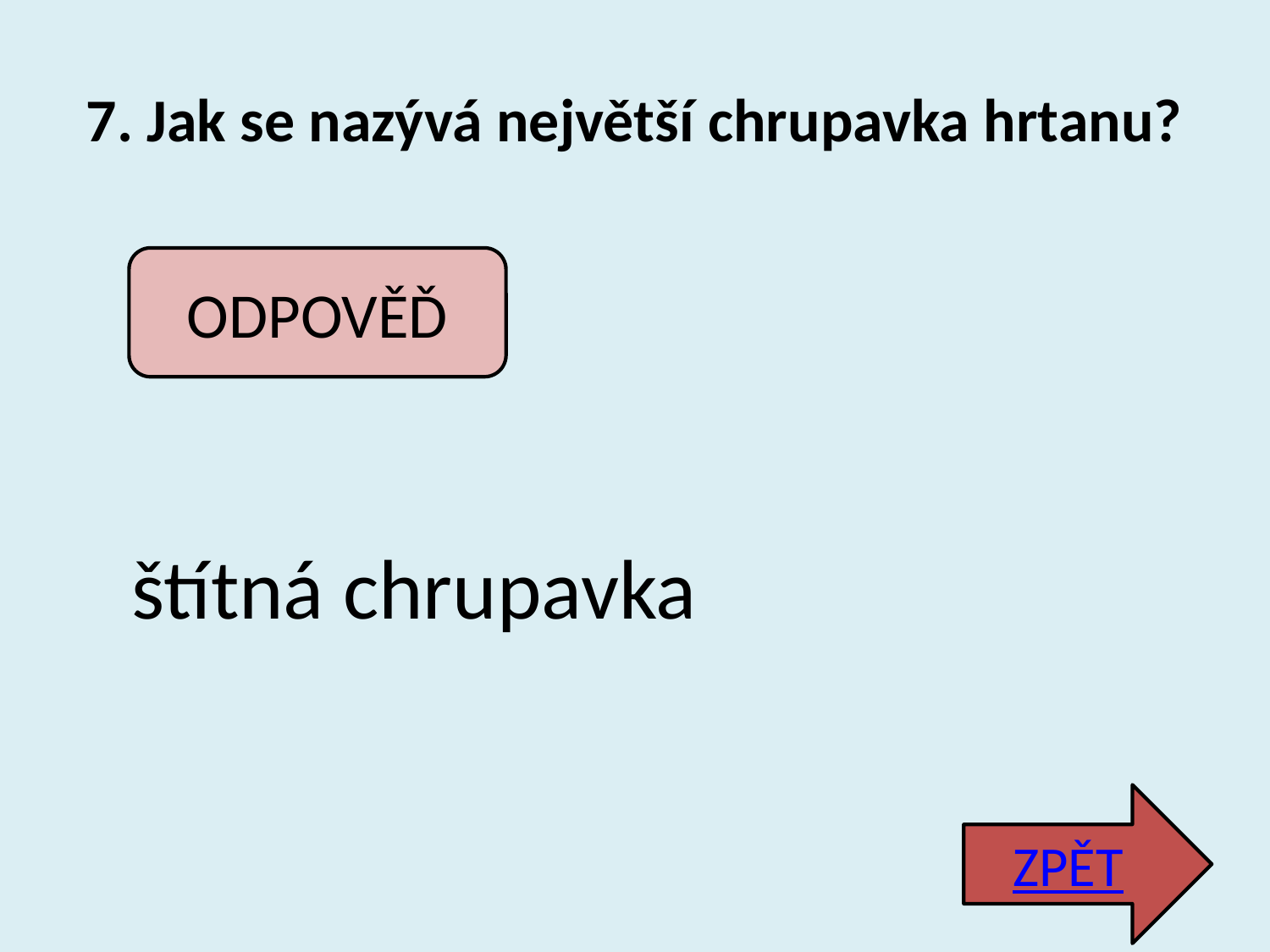

# 7. Jak se nazývá největší chrupavka hrtanu?

ODPOVĚĎ

štítná chrupavka
ZPĚT